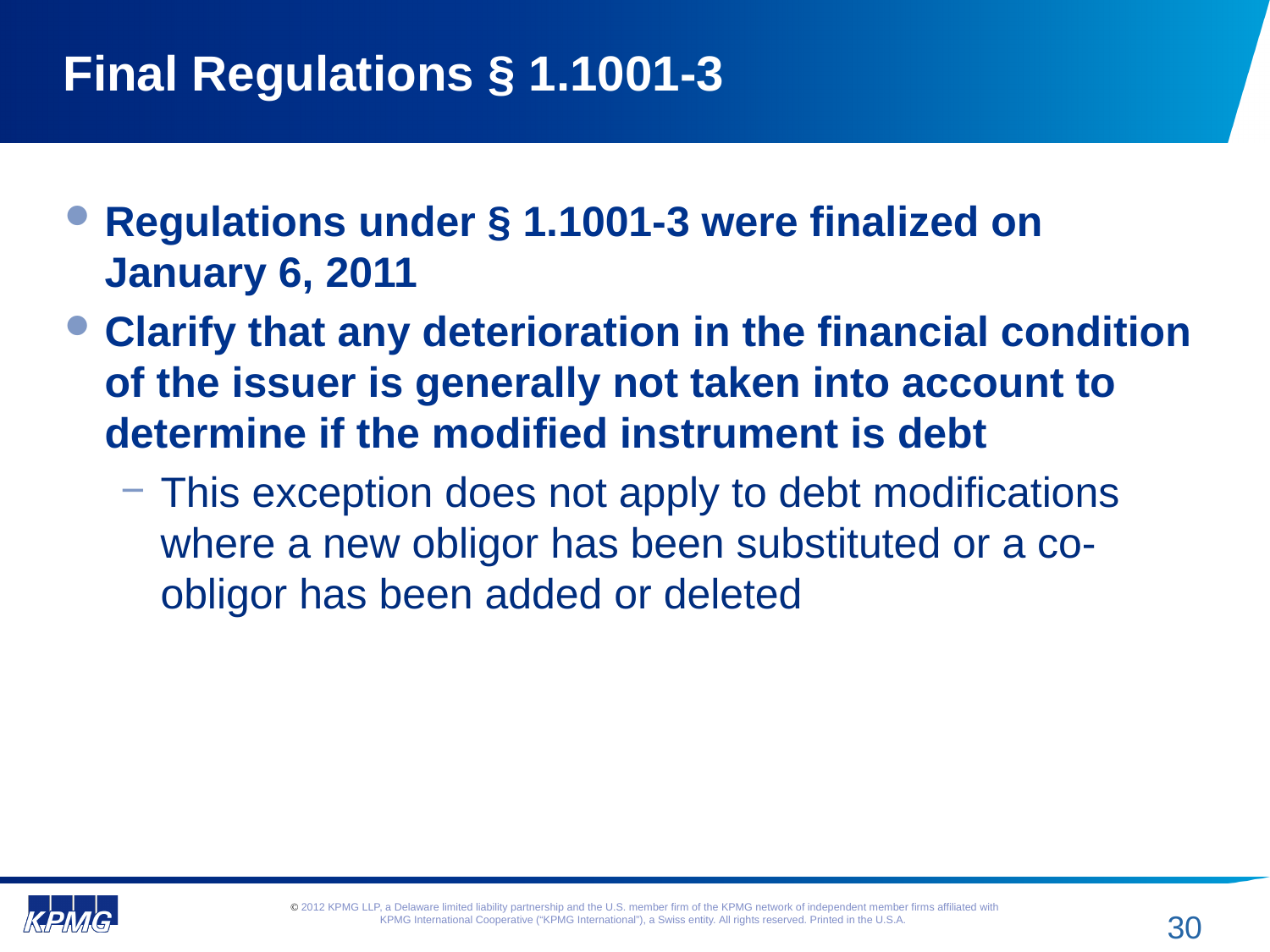

# Final Regulations § 1.1001-3
Regulations under § 1.1001-3 were finalized on January 6, 2011
Clarify that any deterioration in the financial condition of the issuer is generally not taken into account to determine if the modified instrument is debt
This exception does not apply to debt modifications where a new obligor has been substituted or a co-obligor has been added or deleted

30